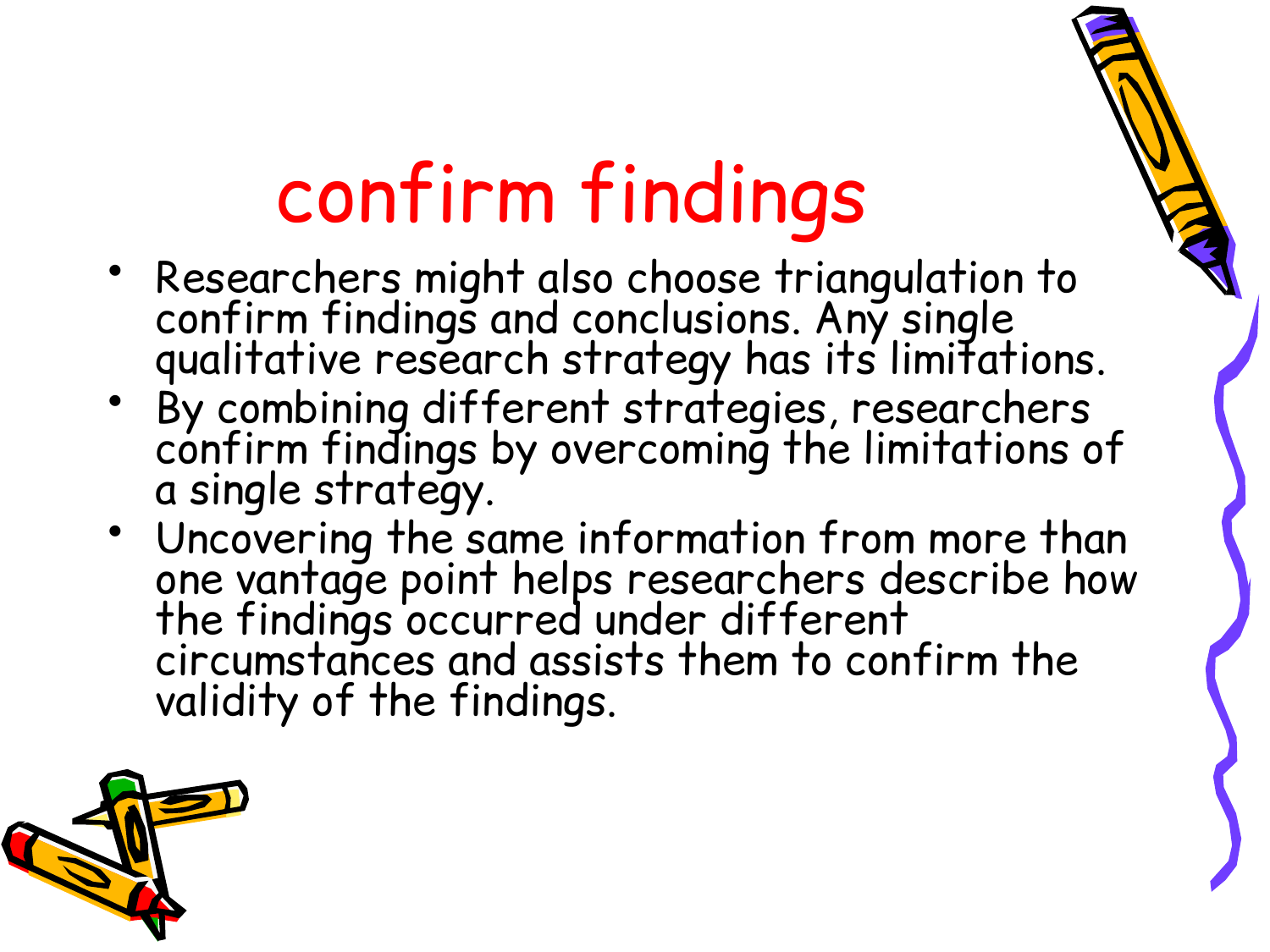

# confirm findings
Researchers might also choose triangulation to confirm findings and conclusions. Any single qualitative research strategy has its limitations.
By combining different strategies, researchers confirm findings by overcoming the limitations of a single strategy.
Uncovering the same information from more than one vantage point helps researchers describe how the findings occurred under different circumstances and assists them to confirm the validity of the findings.